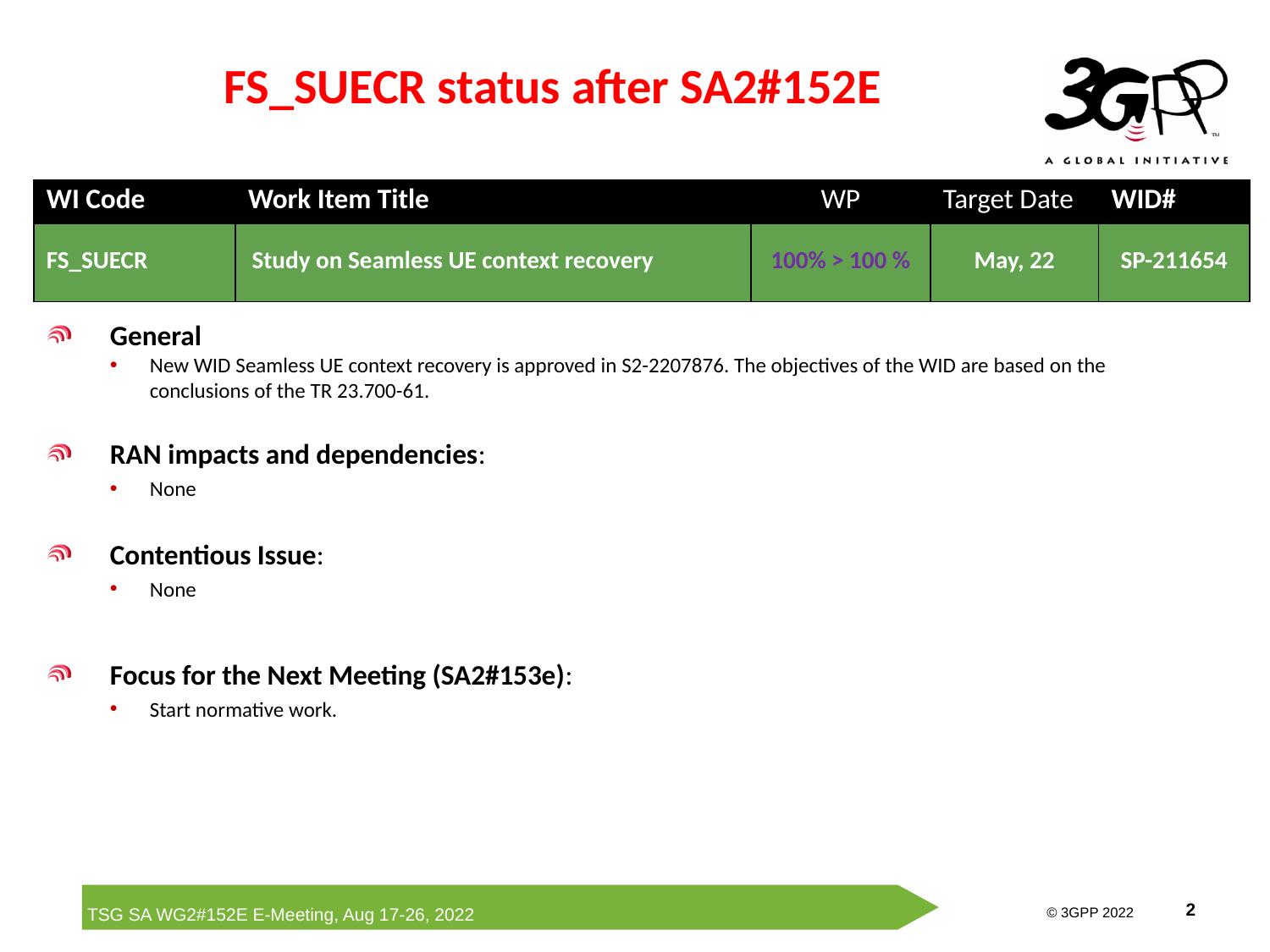

# FS_SUECR status after SA2#152E
| WI Code | Work Item Title | WP | Target Date | WID# |
| --- | --- | --- | --- | --- |
| FS\_SUECR | Study on Seamless UE context recovery | 100% > 100 % | May, 22 | SP-211654 |
General
New WID Seamless UE context recovery is approved in S2-2207876. The objectives of the WID are based on the conclusions of the TR 23.700-61.

RAN impacts and dependencies:
None

Contentious Issue:
None

Focus for the Next Meeting (SA2#153e):
Start normative work.